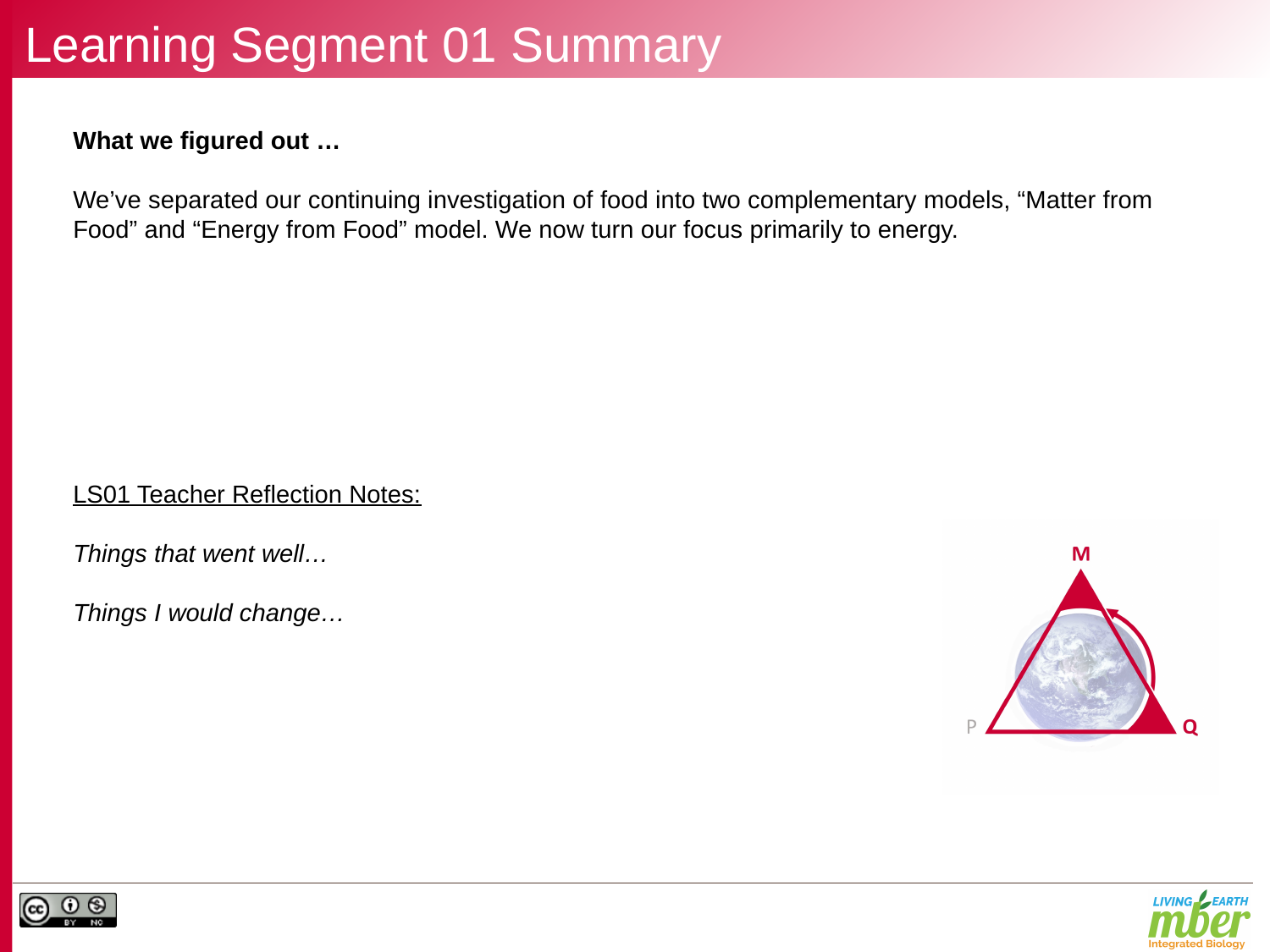

# Learning Segment 01 Summary
What we figured out …

We’ve separated our continuing investigation of food into two complementary models, “Matter from Food” and “Energy from Food” model. We now turn our focus primarily to energy.

LS01 Teacher Reflection Notes:

Things that went well…

Things I would change…